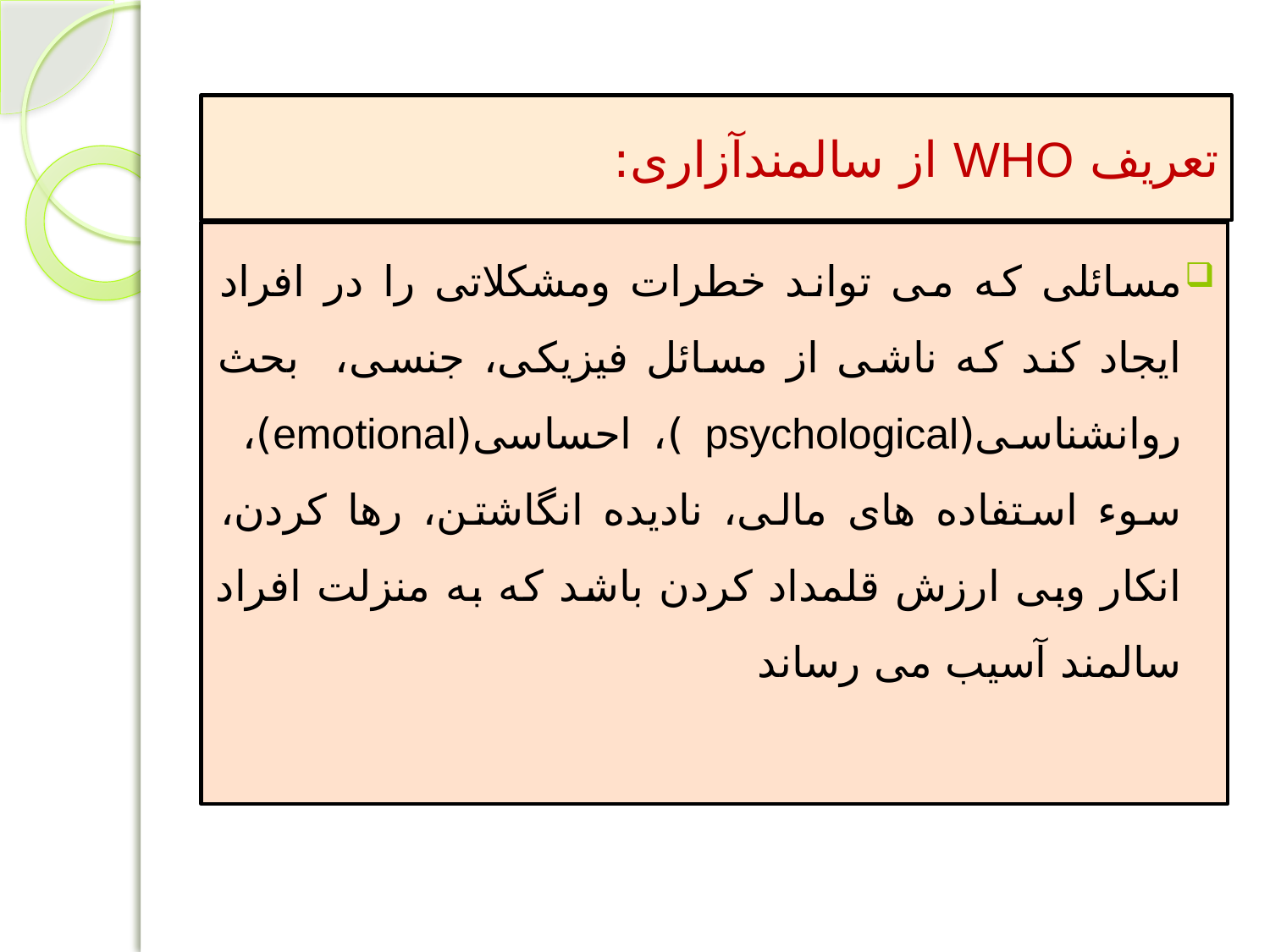

# تعریف WHO از سالمندآزاری:
مسائلی که می تواند خطرات ومشکلاتی را در افراد ایجاد کند که ناشی از مسائل فیزیکی، جنسی،  بحث روانشناسی(psychological )، احساسی(emotional)،  سوء استفاده های مالی، نادیده انگاشتن، رها کردن، انکار وبی ارزش قلمداد کردن باشد که به منزلت افراد سالمند آسیب می رساند